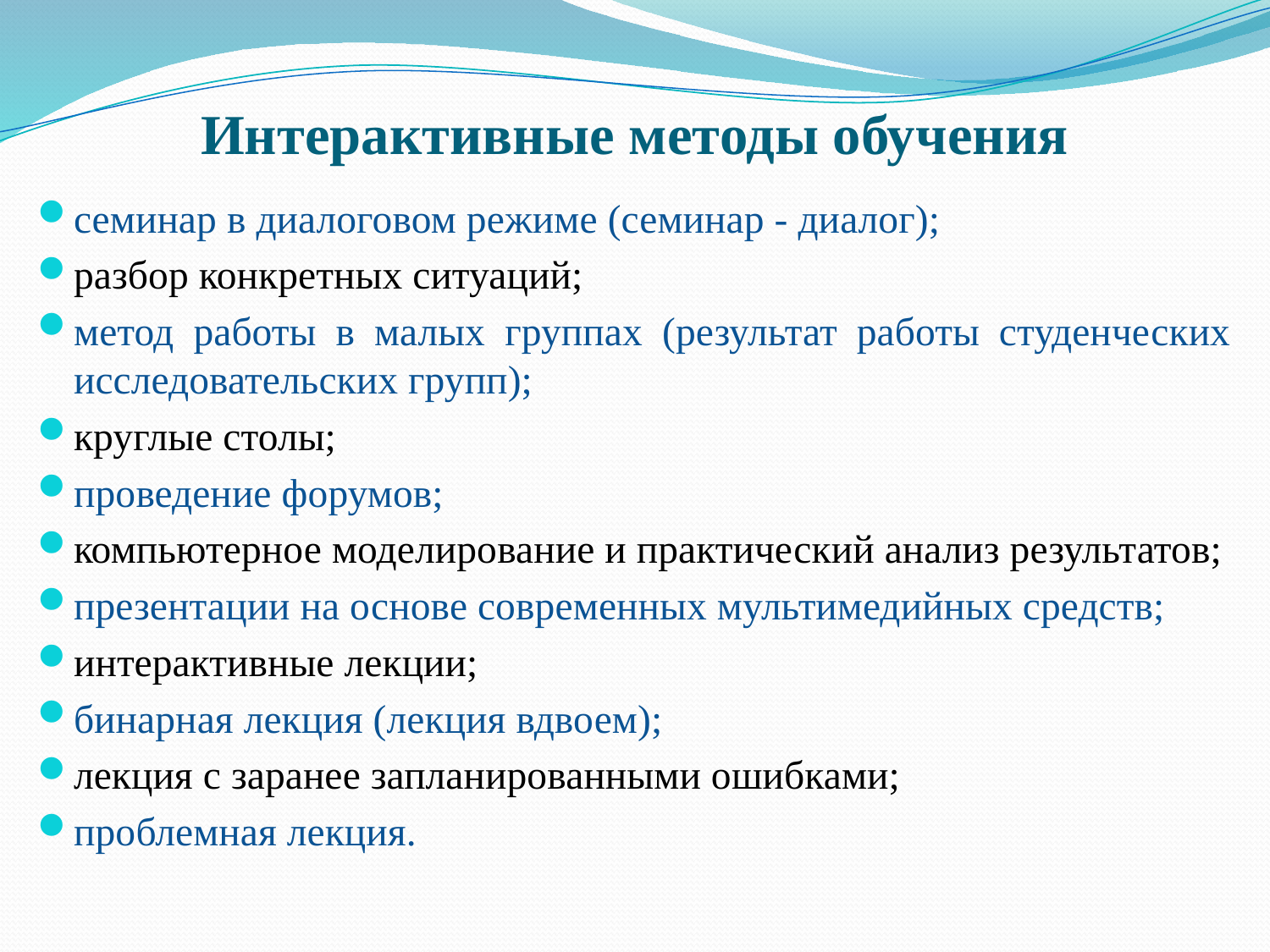

# Интерактивные методы обучения
семинар в диалоговом режиме (семинар - диалог);
разбор конкретных ситуаций;
метод работы в малых группах (результат работы студенческих исследовательских групп);
круглые столы;
проведение форумов;
компьютерное моделирование и практический анализ результатов;
презентации на основе современных мультимедийных средств;
интерактивные лекции;
бинарная лекция (лекция вдвоем);
лекция с заранее запланированными ошибками;
проблемная лекция.